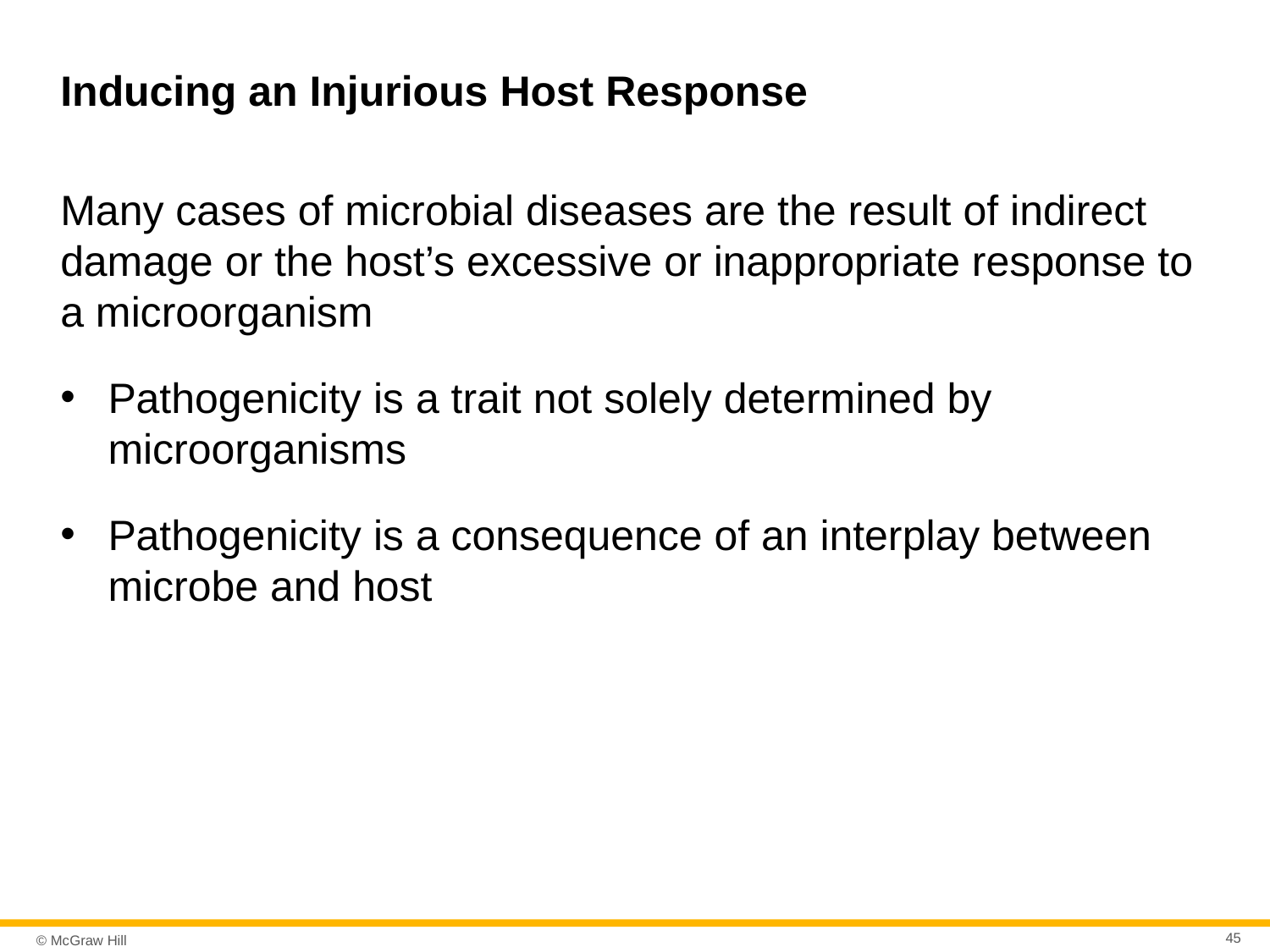

# Inducing an Injurious Host Response
Many cases of microbial diseases are the result of indirect damage or the host’s excessive or inappropriate response to a microorganism
Pathogenicity is a trait not solely determined by microorganisms
Pathogenicity is a consequence of an interplay between microbe and host